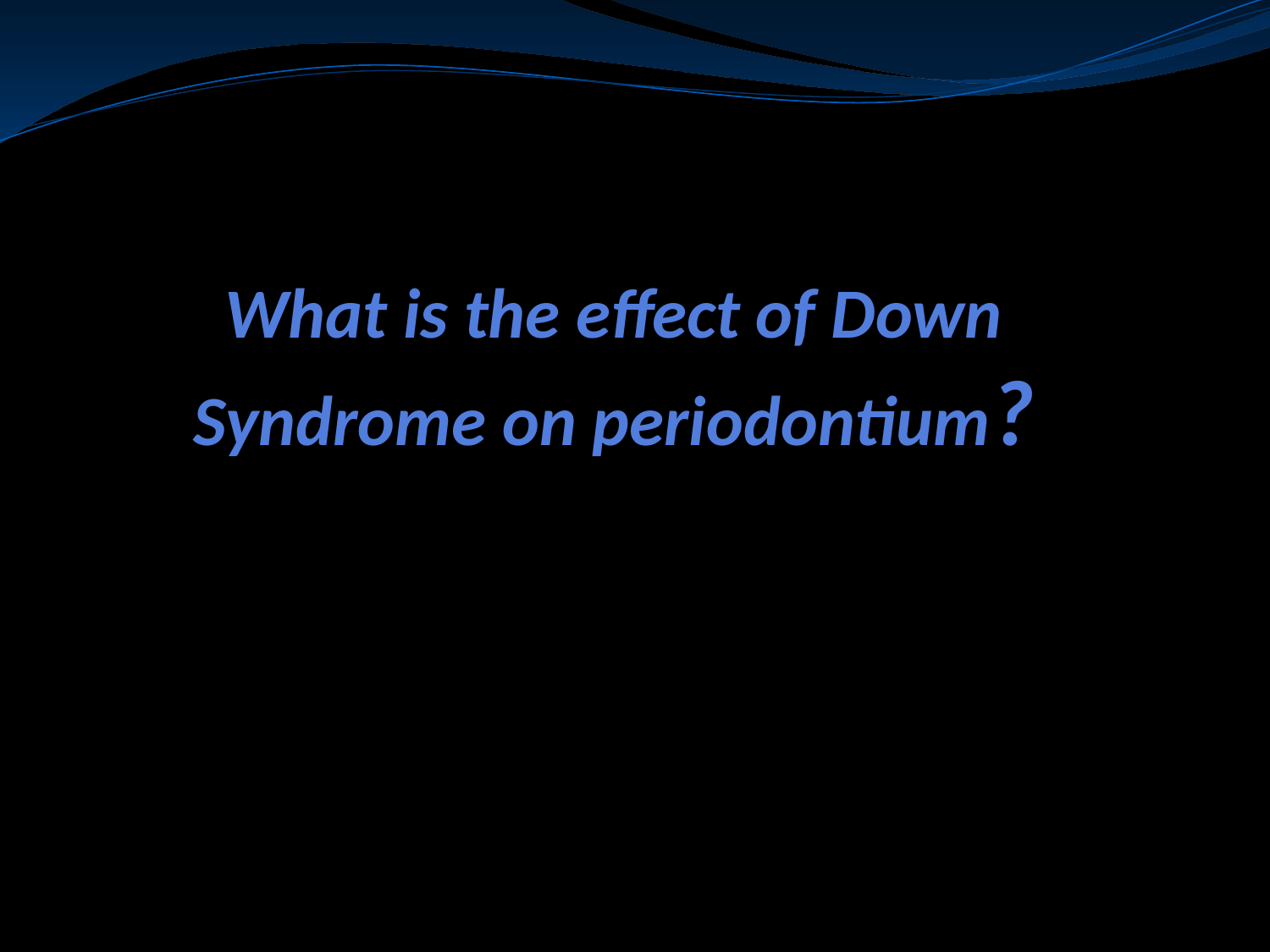

# What is the effect of Down Syndrome on periodontium?